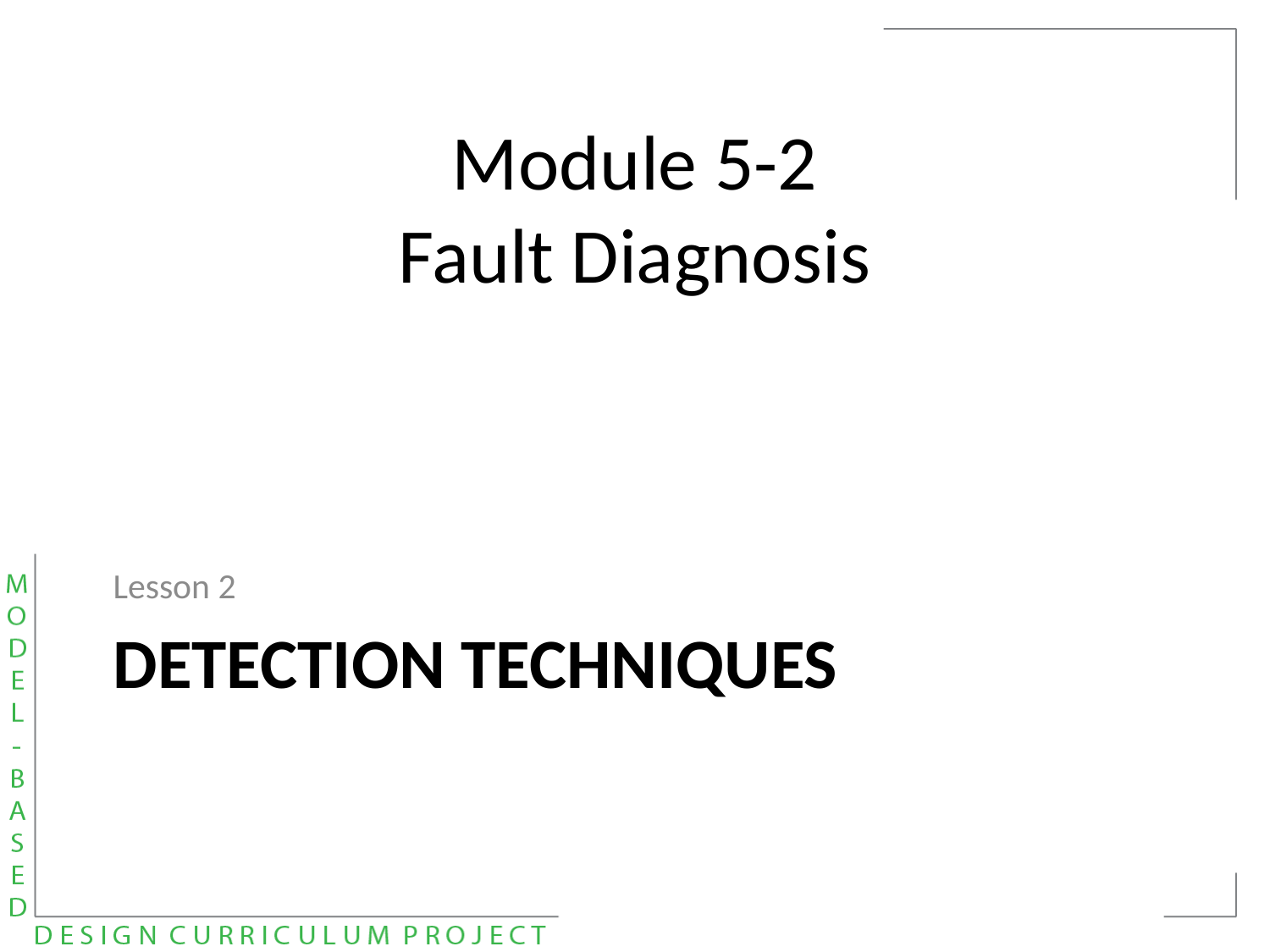

Module 5-2
Fault Diagnosis
Lesson 2
# Detection Techniques